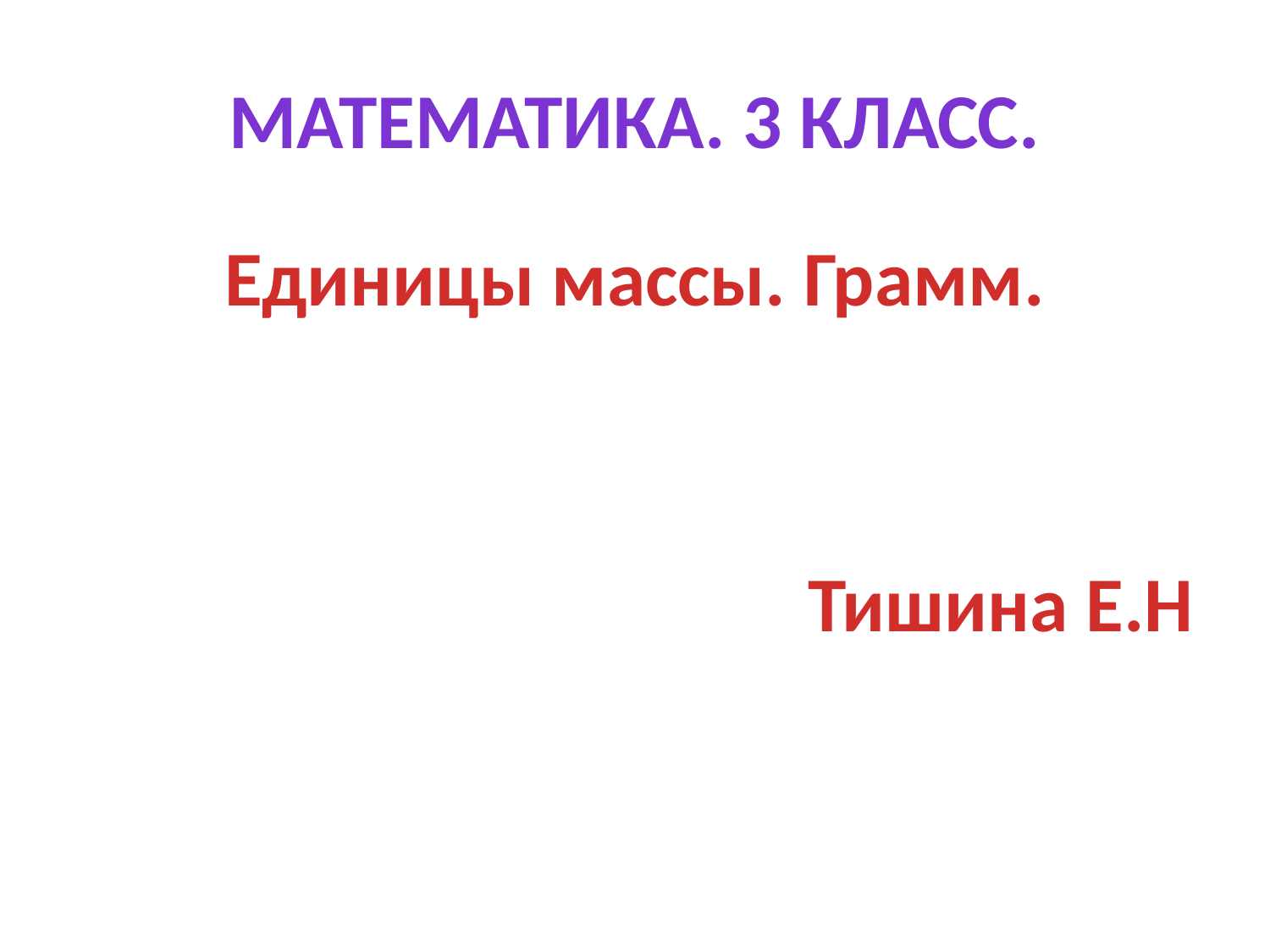

# Математика. 3 класс.
Единицы массы. Грамм.

Тишина Е.Н